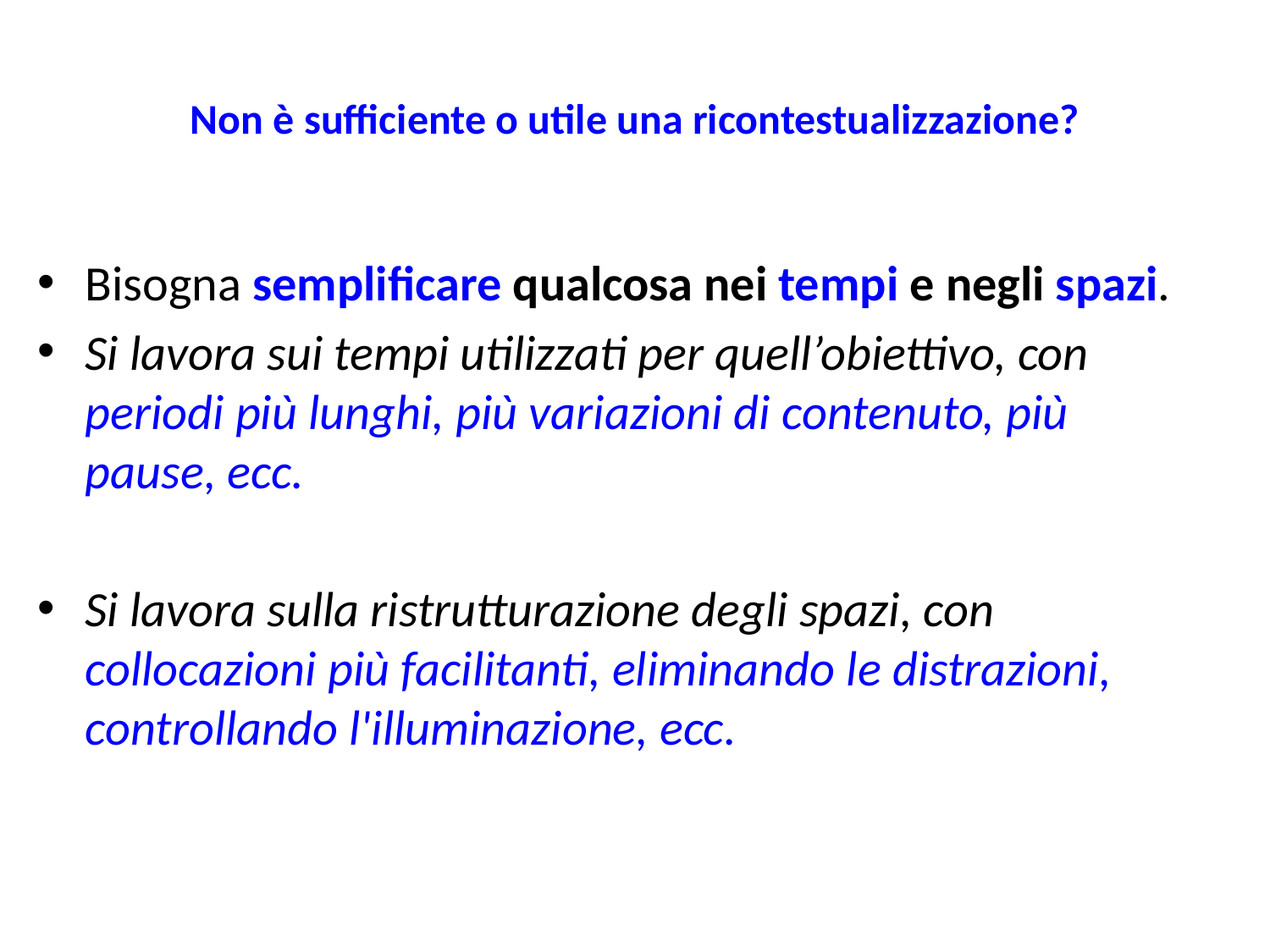

# Non è sufficiente o utile una ricontestualizzazione?

Bisogna semplificare qualcosa nei tempi e negli spazi.
Si lavora sui tempi utilizzati per quell’obiettivo, con periodi più lunghi, più variazioni di contenuto, più pause, ecc.

Si lavora sulla ristrutturazione degli spazi, con collocazioni più facilitanti, eliminando le distrazioni, controllando l'illuminazione, ecc.